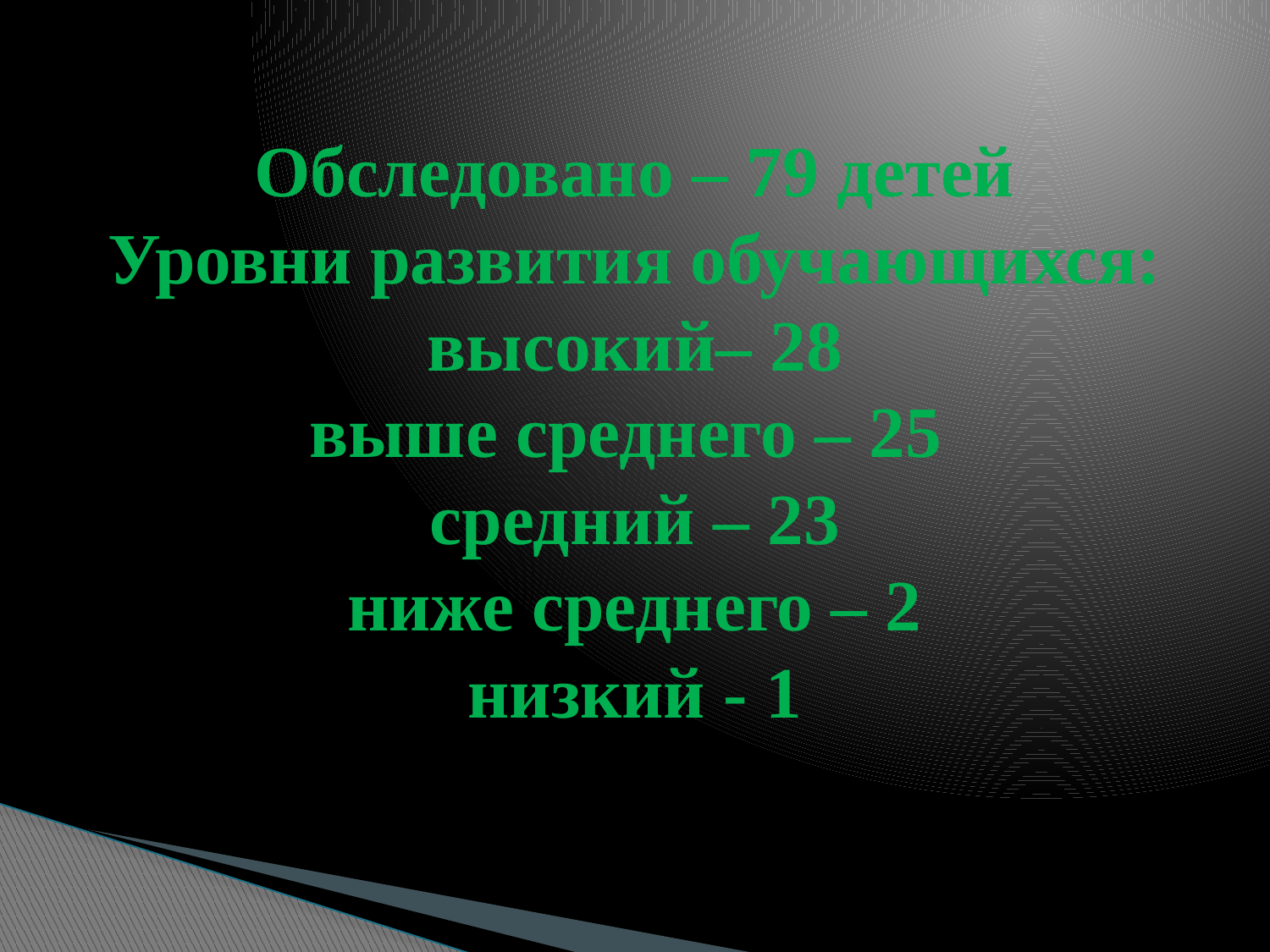

# Обследовано – 79 детей Уровни развития обучающихся: высокий– 28 выше среднего – 25 средний – 23 ниже среднего – 2 низкий - 1